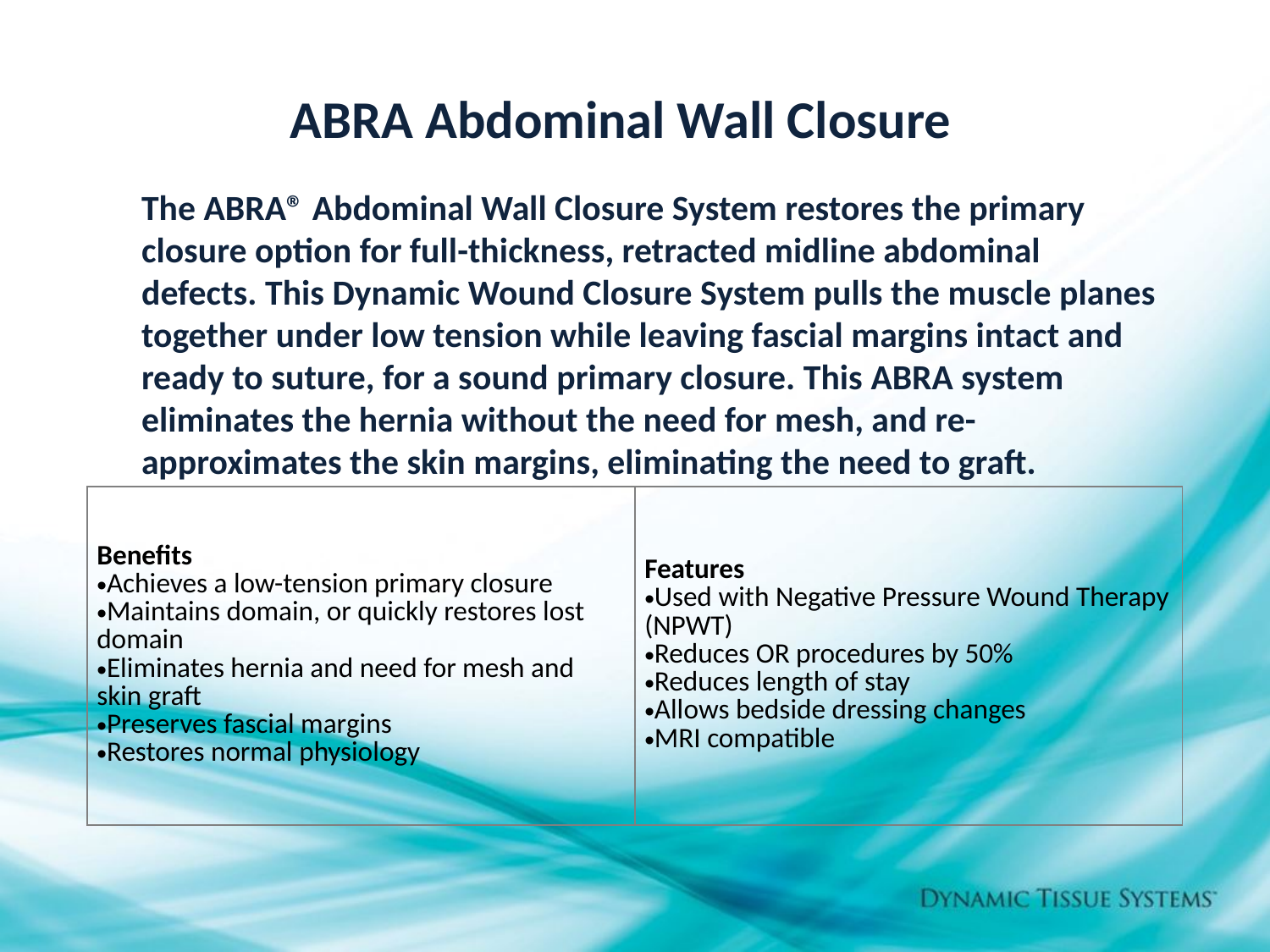

ABRA Abdominal Wall Closure
The ABRA® Abdominal Wall Closure System restores the primary closure option for full-thickness, retracted midline abdominal defects. This Dynamic Wound Closure System pulls the muscle planes together under low tension while leaving fascial margins intact and ready to suture, for a sound primary closure. This ABRA system eliminates the hernia without the need for mesh, and re-approximates the skin margins, eliminating the need to graft.
| Benefits Achieves a low-tension primary closure Maintains domain, or quickly restores lost domain Eliminates hernia and need for mesh and skin graft Preserves fascial margins Restores normal physiology | Features Used with Negative Pressure Wound Therapy (NPWT) Reduces OR procedures by 50% Reduces length of stay Allows bedside dressing changes MRI compatible |
| --- | --- |